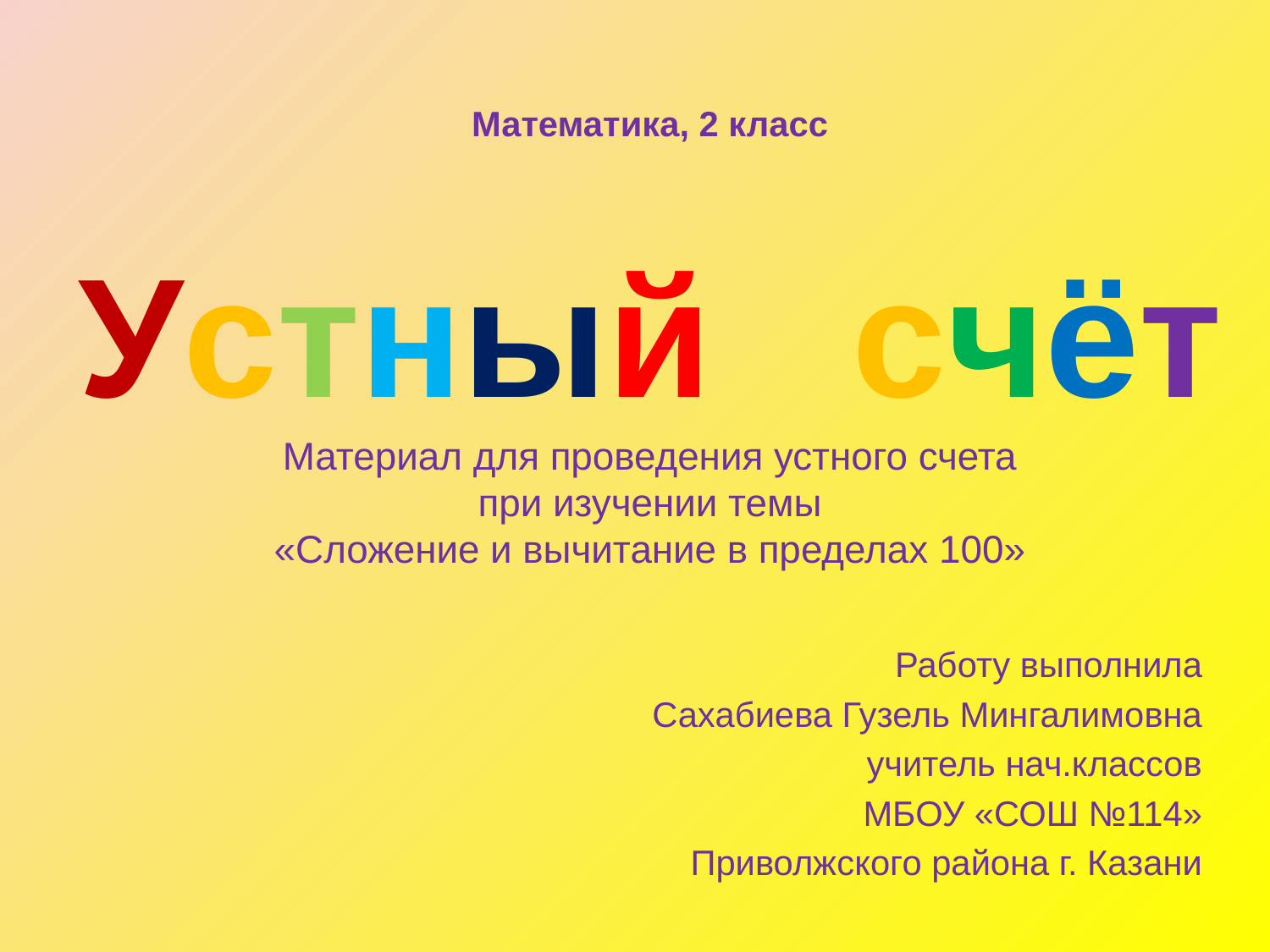

# Математика, 2 класс Устный   счёт Материал для проведения устного счета при изучении темы «Сложение и вычитание в пределах 100»
Работу выполнила
Сахабиева Гузель Мингалимовна
учитель нач.классов
МБОУ «СОШ №114»
Приволжского района г. Казани